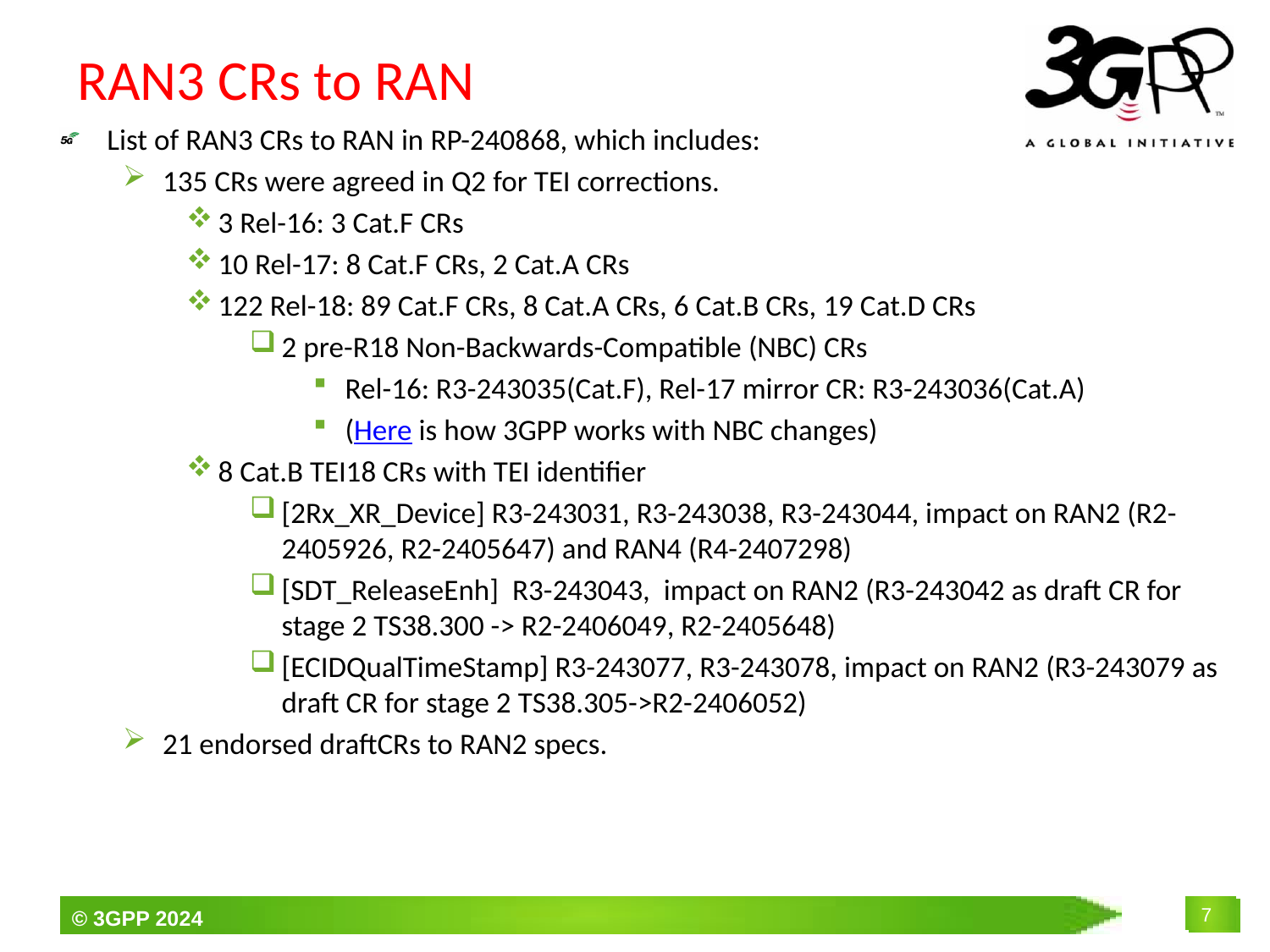

# RAN3 CRs to RAN
List of RAN3 CRs to RAN in RP-240868, which includes:
135 CRs were agreed in Q2 for TEI corrections.
3 Rel-16: 3 Cat.F CRs
10 Rel-17: 8 Cat.F CRs, 2 Cat.A CRs
122 Rel-18: 89 Cat.F CRs, 8 Cat.A CRs, 6 Cat.B CRs, 19 Cat.D CRs
2 pre-R18 Non-Backwards-Compatible (NBC) CRs
Rel-16: R3-243035(Cat.F), Rel-17 mirror CR: R3-243036(Cat.A)
(Here is how 3GPP works with NBC changes)
8 Cat.B TEI18 CRs with TEI identifier
[2Rx_XR_Device] R3-243031, R3-243038, R3-243044, impact on RAN2 (R2-2405926, R2-2405647) and RAN4 (R4-2407298)
[SDT_ReleaseEnh]  R3-243043,  impact on RAN2 (R3-243042 as draft CR for stage 2 TS38.300 -> R2-2406049, R2-2405648)
[ECIDQualTimeStamp] R3-243077, R3-243078, impact on RAN2 (R3-243079 as draft CR for stage 2 TS38.305->R2-2406052)
21 endorsed draftCRs to RAN2 specs.